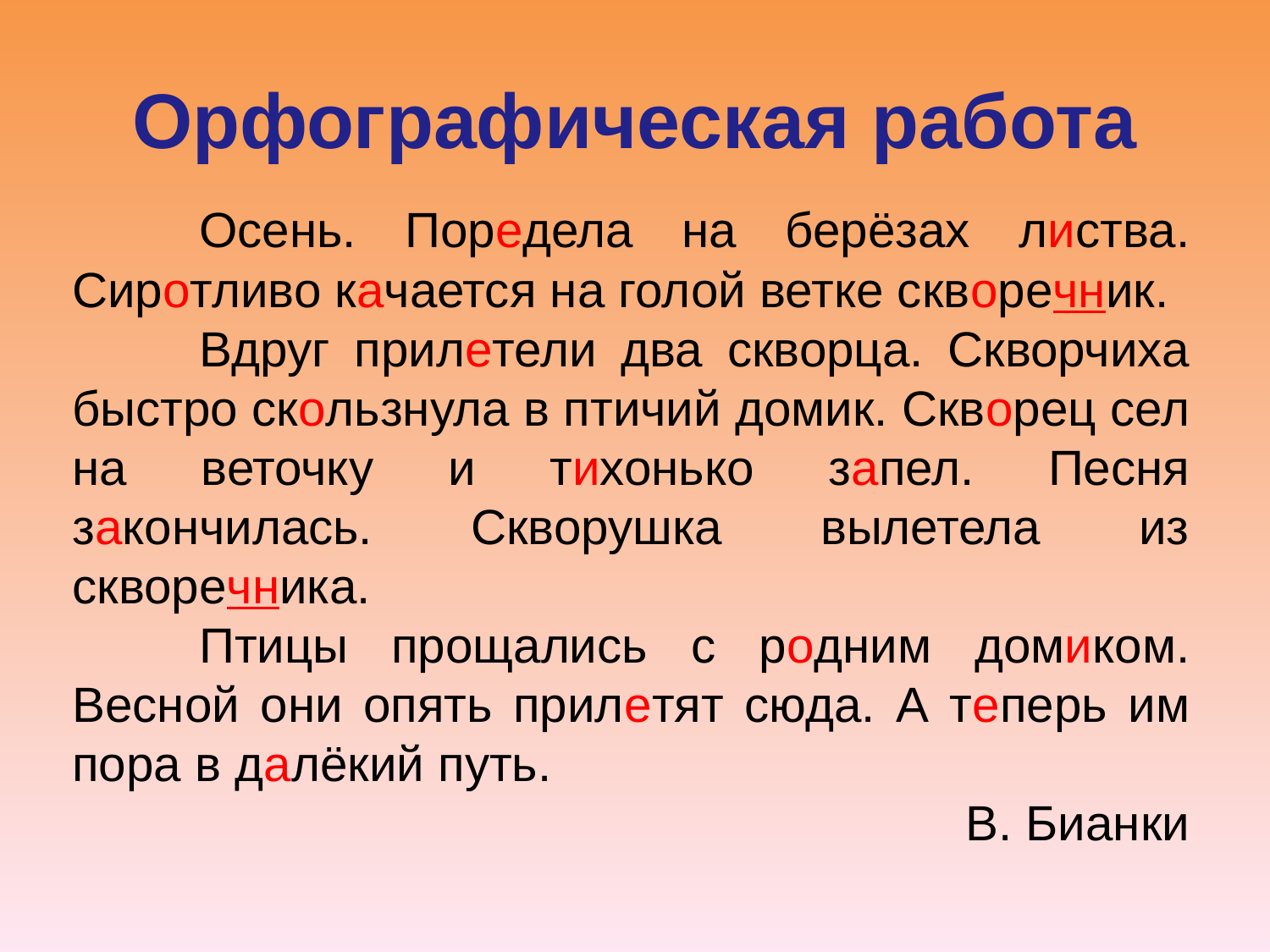

# Орфографическая работа
	Осень. Поредела на берёзах листва. Сиротливо качается на голой ветке скворечник.
	Вдруг прилетели два скворца. Скворчиха быстро скользнула в птичий домик. Скворец сел на веточку и тихонько запел. Песня закончилась. Скворушка вылетела из скворечника.
	Птицы прощались с родним домиком. Весной они опять прилетят сюда. А теперь им пора в далёкий путь.
В. Бианки